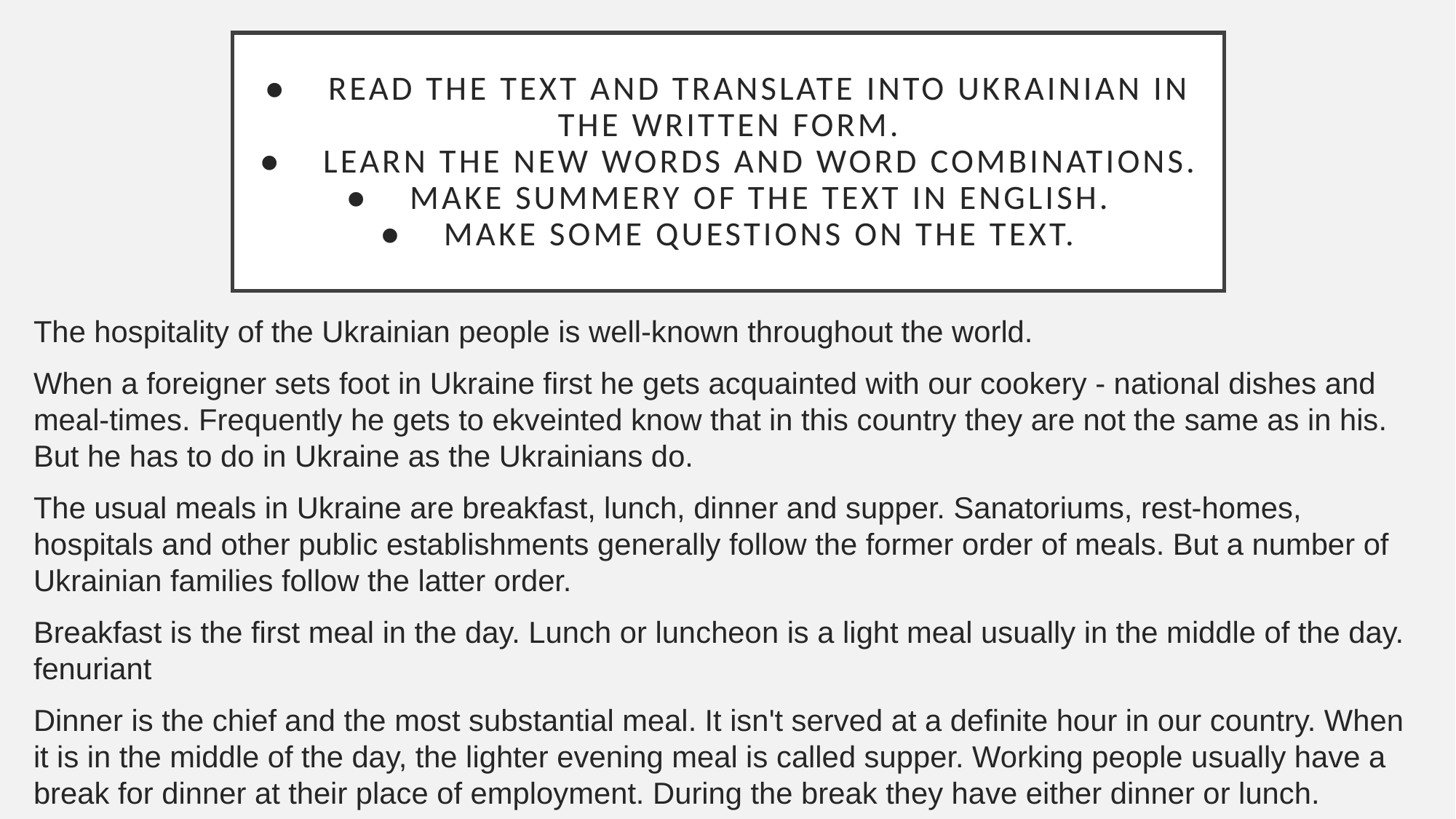

# ⦁    Read the text and translate into Ukrainian in the written form.
⦁    Learn the new words and word combinations.
⦁    Make summery of the text in English.
⦁    Make some questions on the text.
The hospitality of the Ukrainian people is well-known throughout the world.
When a foreigner sets foot in Ukraine first he gets acquainted with our cookery - national dishes and meal-times. Frequently he gets to ekveinted know that in this country they are not the same as in his. But he has to do in Ukraine as the Ukrainians do.
The usual meals in Ukraine are breakfast, lunch, dinner and supper. Sanatoriums, rest-homes, hospitals and other public establishments generally follow the former order of meals. But a number of Ukrainian families follow the latter order.
Breakfast is the first meal in the day. Lunch or luncheon is a light meal usually in the middle of the day. fenuriant
Dinner is the chief and the most substantial meal. It isn't served at a definite hour in our country. When it is in the middle of the day, the lighter evening meal is called supper. Working people usually have a break for dinner at their place of employment. During the break they have either dinner or lunch.